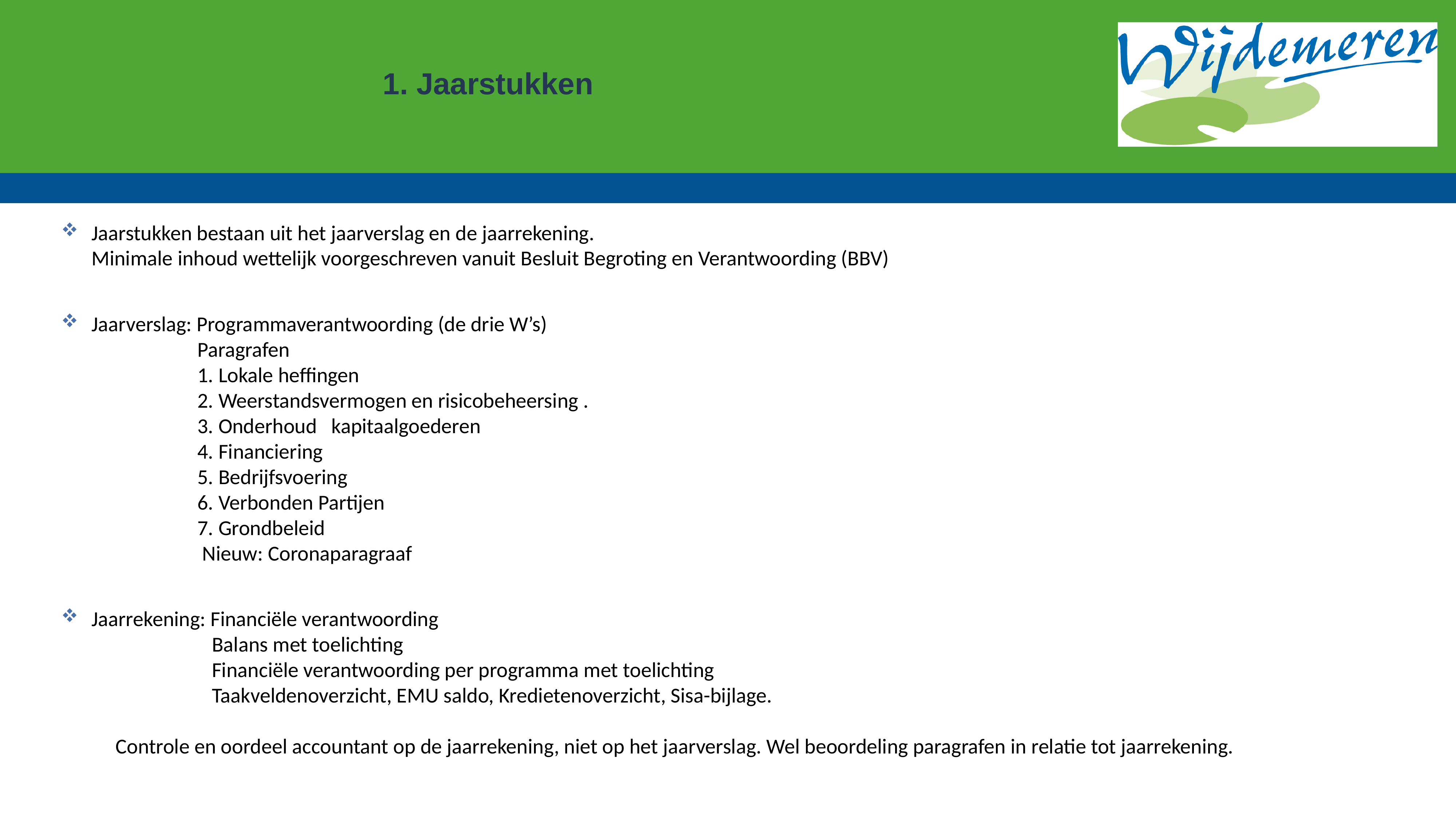

# 1. Jaarstukken
Jaarstukken bestaan uit het jaarverslag en de jaarrekening.
Minimale inhoud wettelijk voorgeschreven vanuit Besluit Begroting en Verantwoording (BBV)
Jaarverslag: Programmaverantwoording (de drie W’s)
                      Paragrafen
                      1. Lokale heffingen
                      2. Weerstandsvermogen en risicobeheersing .
                      3. Onderhoud   kapitaalgoederen
                      4. Financiering
                      5. Bedrijfsvoering
                      6. Verbonden Partijen
                      7. Grondbeleid
                       Nieuw: Coronaparagraaf
Jaarrekening: Financiële verantwoording
                         Balans met toelichting
                         Financiële verantwoording per programma met toelichting
                         Taakveldenoverzicht, EMU saldo, Kredietenoverzicht, Sisa-bijlage.
     Controle en oordeel accountant op de jaarrekening, niet op het jaarverslag. Wel beoordeling paragrafen in relatie tot jaarrekening.